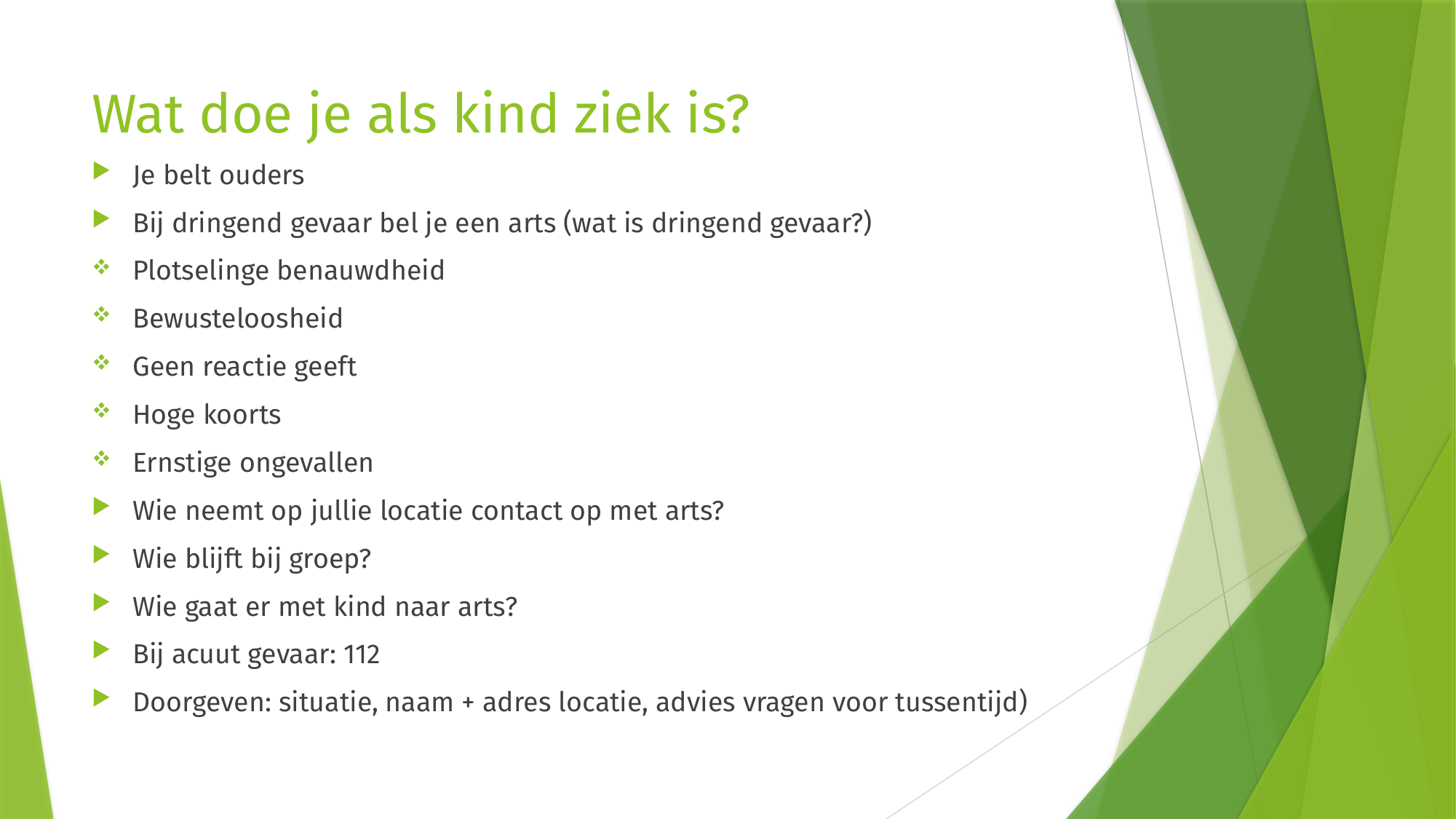

# Wat doe je als kind ziek is?
Je belt ouders
Bij dringend gevaar bel je een arts (wat is dringend gevaar?)
Plotselinge benauwdheid
Bewusteloosheid
Geen reactie geeft
Hoge koorts
Ernstige ongevallen
Wie neemt op jullie locatie contact op met arts?
Wie blijft bij groep?
Wie gaat er met kind naar arts?
Bij acuut gevaar: 112
Doorgeven: situatie, naam + adres locatie, advies vragen voor tussentijd)